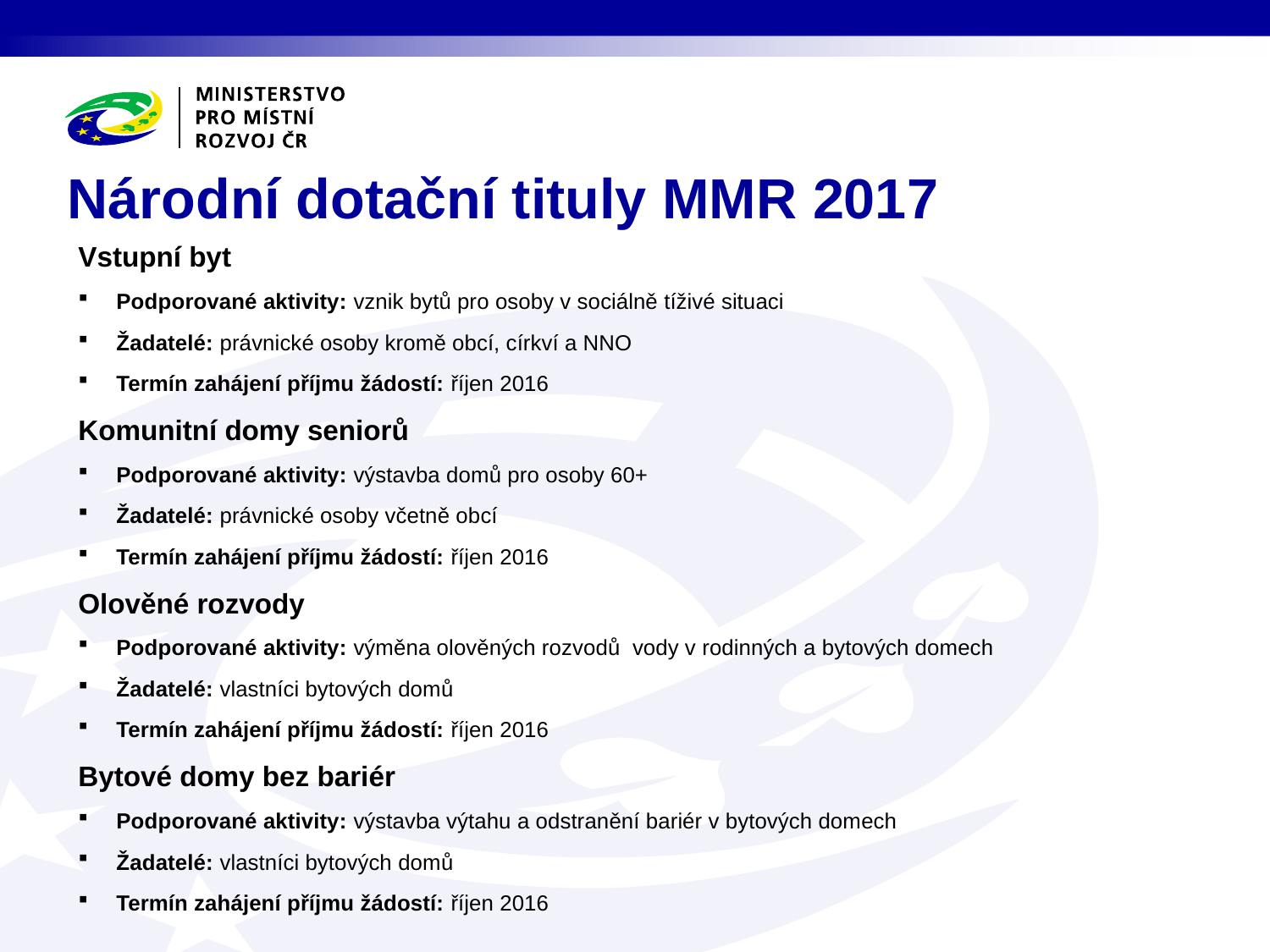

# Národní dotační tituly MMR 2017
Vstupní byt
Podporované aktivity: vznik bytů pro osoby v sociálně tíživé situaci
Žadatelé: právnické osoby kromě obcí, církví a NNO
Termín zahájení příjmu žádostí: říjen 2016
Komunitní domy seniorů
Podporované aktivity: výstavba domů pro osoby 60+
Žadatelé: právnické osoby včetně obcí
Termín zahájení příjmu žádostí: říjen 2016
Olověné rozvody
Podporované aktivity: výměna olověných rozvodů  vody v rodinných a bytových domech
Žadatelé: vlastníci bytových domů
Termín zahájení příjmu žádostí: říjen 2016
Bytové domy bez bariér
Podporované aktivity: výstavba výtahu a odstranění bariér v bytových domech
Žadatelé: vlastníci bytových domů
Termín zahájení příjmu žádostí: říjen 2016